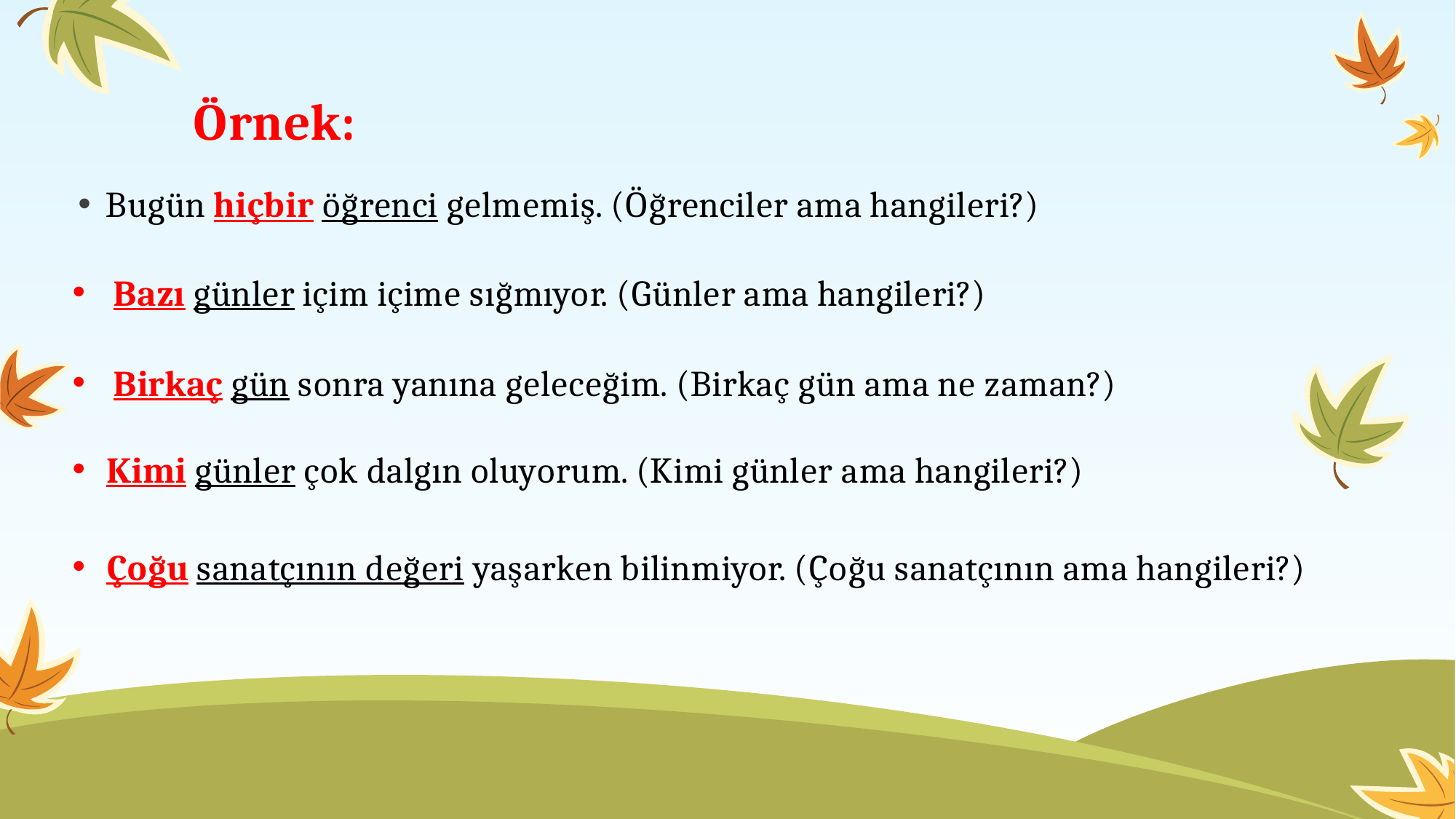

# Örnek:
Bugün hiçbir öğrenci gelmemiş. (Öğrenciler ama hangileri?)
Bazı günler içim içime sığmıyor. (Günler ama hangileri?)
Birkaç gün sonra yanına geleceğim. (Birkaç gün ama ne zaman?)
Kimi günler çok dalgın oluyorum. (Kimi günler ama hangileri?)
Çoğu sanatçının değeri yaşarken bilinmiyor. (Çoğu sanatçının ama hangileri?)